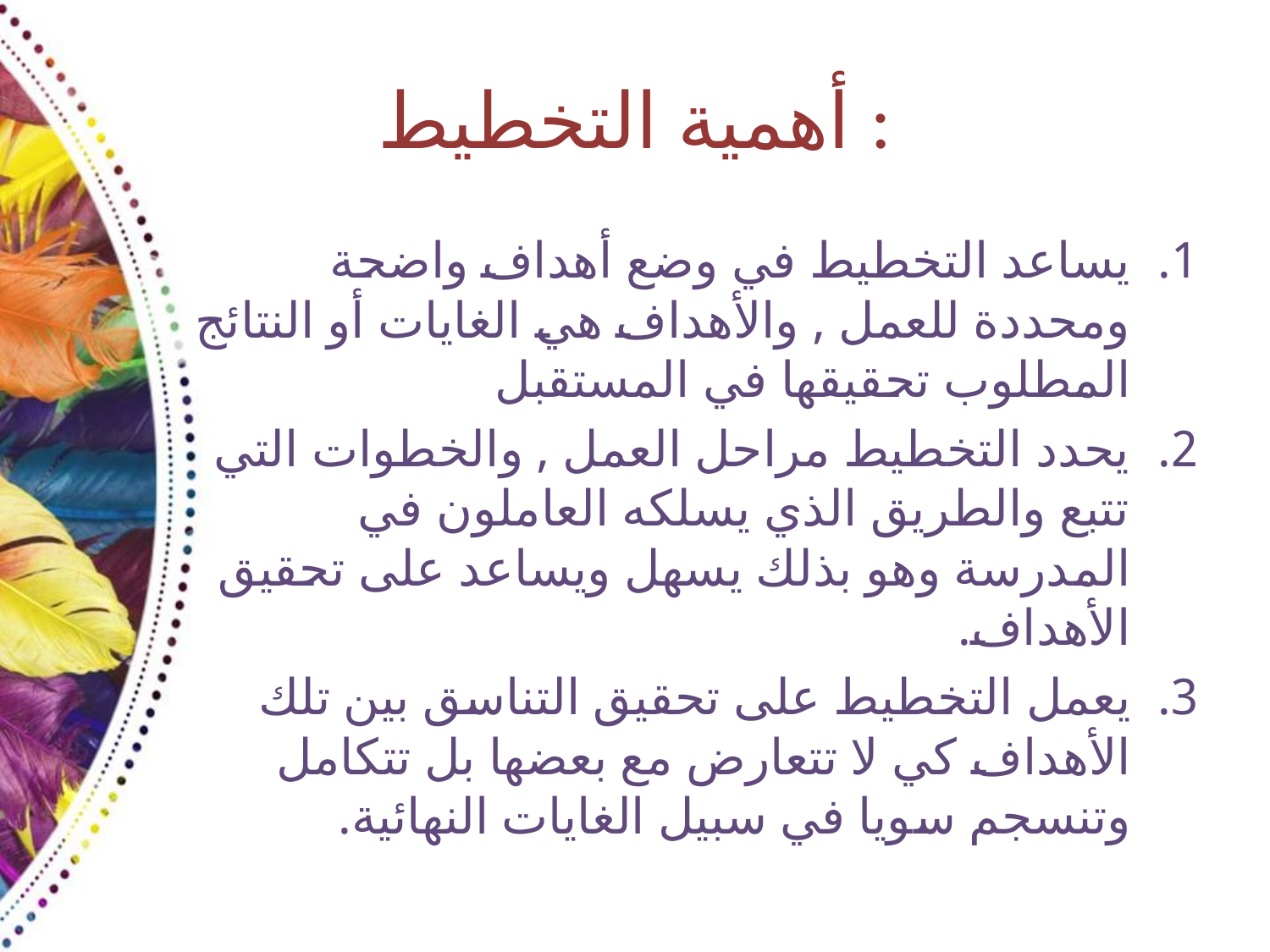

# أهمية التخطيط :
يساعد التخطيط في وضع أهداف واضحة ومحددة للعمل , والأهداف هي الغايات أو النتائج المطلوب تحقيقها في المستقبل
يحدد التخطيط مراحل العمل , والخطوات التي تتبع والطريق الذي يسلكه العاملون في المدرسة وهو بذلك يسهل ويساعد على تحقيق الأهداف.
يعمل التخطيط على تحقيق التناسق بين تلك الأهداف كي لا تتعارض مع بعضها بل تتكامل وتنسجم سويا في سبيل الغايات النهائية.